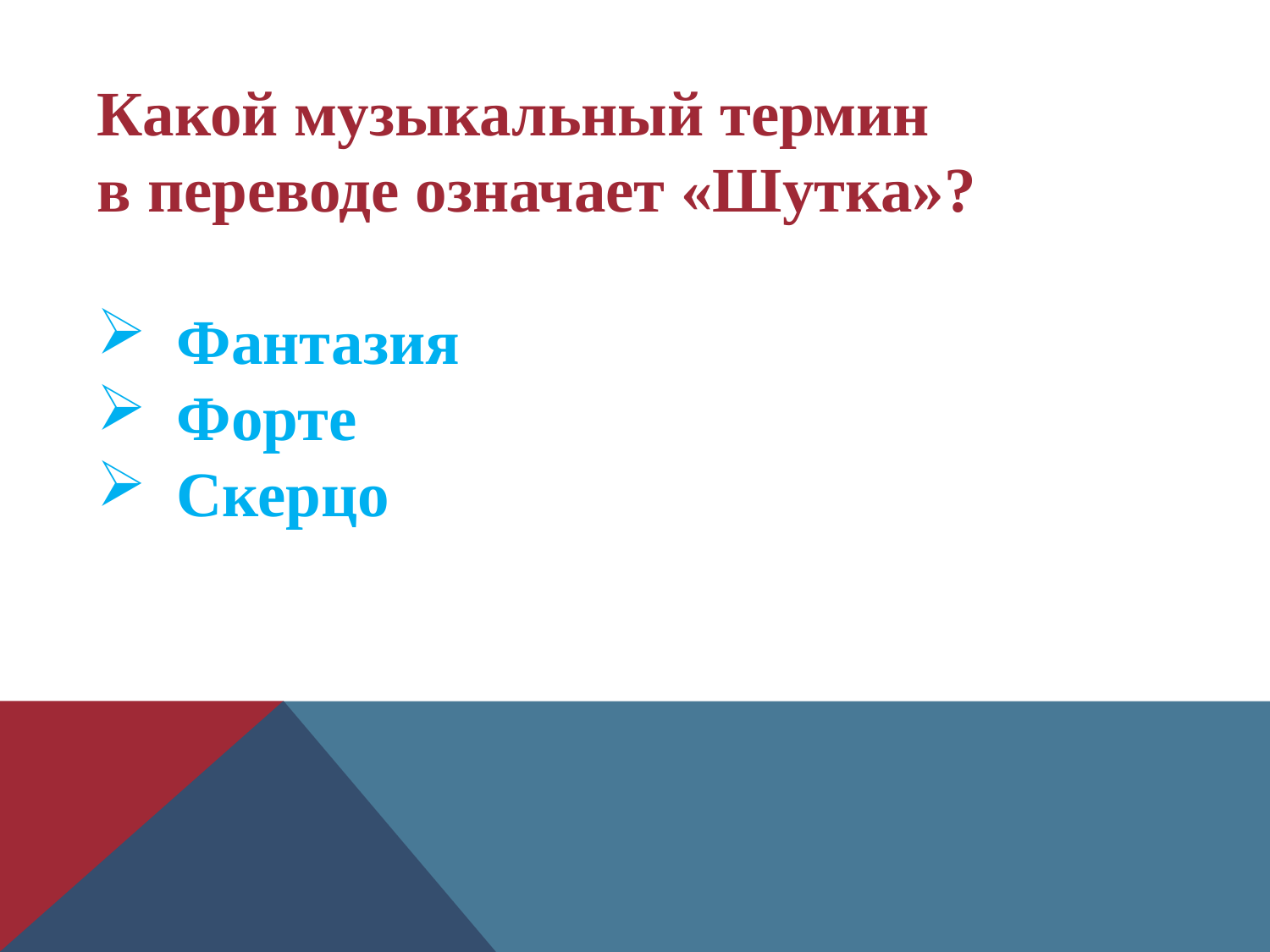

Какой музыкальный термин
в переводе означает «Шутка»?

Фантазия
Форте
Скерцо